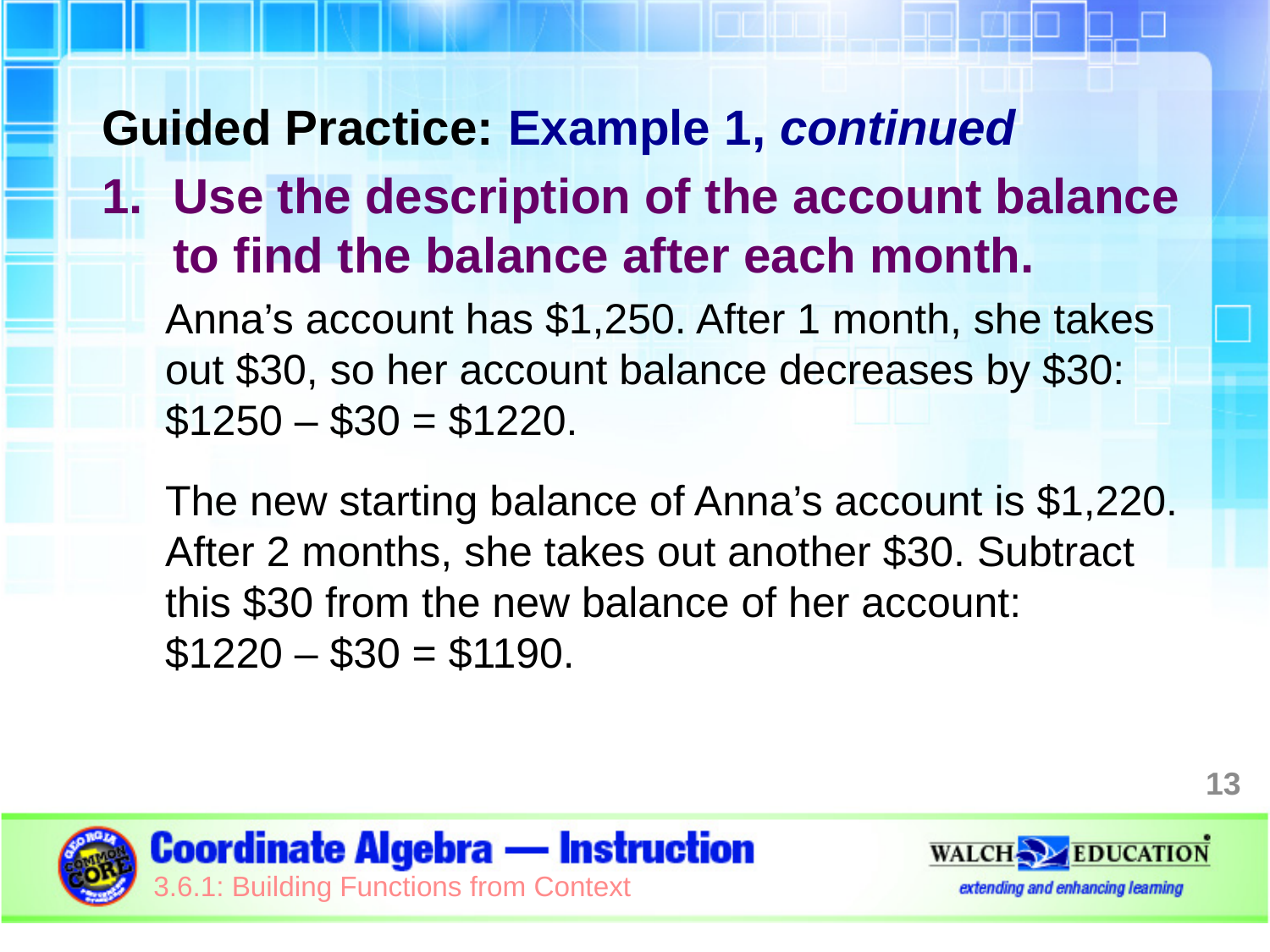

Guided Practice: Example 1, continued
Use the description of the account balance to find the balance after each month.
Anna’s account has $1,250. After 1 month, she takes out $30, so her account balance decreases by $30: $1250 – $30 = $1220.
The new starting balance of Anna’s account is $1,220. After 2 months, she takes out another $30. Subtract this $30 from the new balance of her account:
$1220 – $30 = $1190.
13
3.6.1: Building Functions from Context